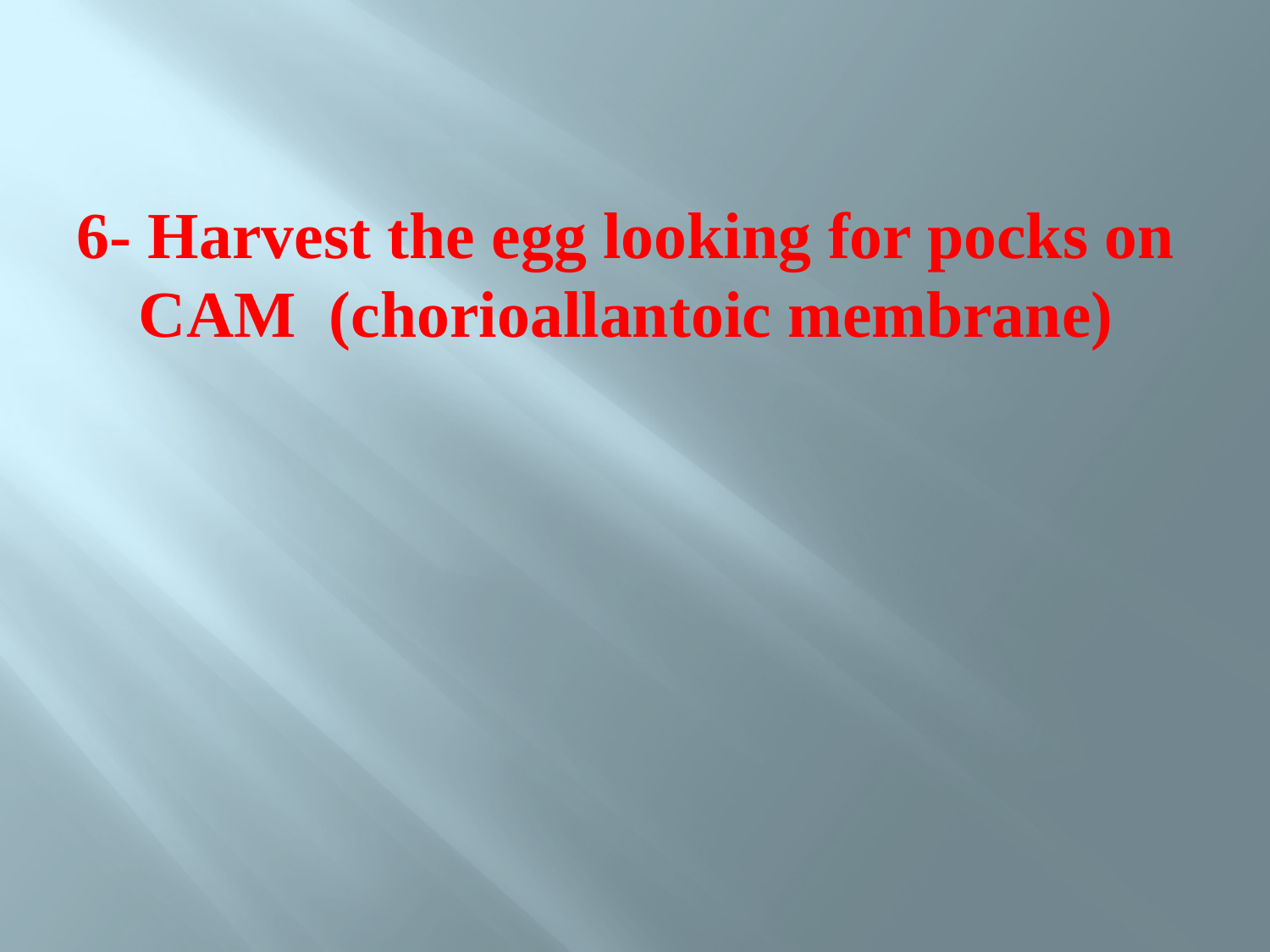

# 6- Harvest the egg looking for pocks on CAM  (chorioallantoic membrane)